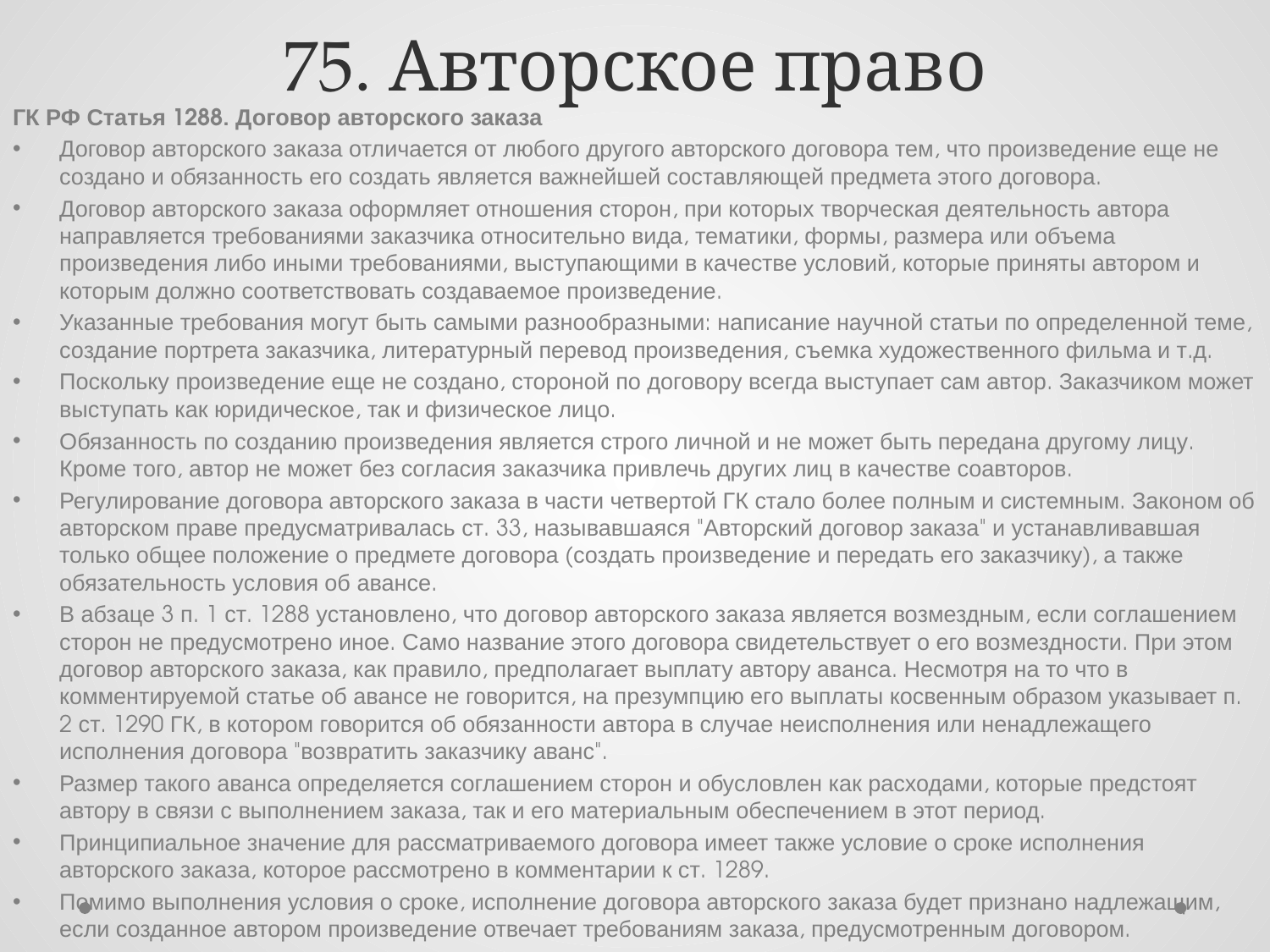

# 75. Авторское право
ГК РФ Статья 1288. Договор авторского заказа
Договор авторского заказа отличается от любого другого авторского договора тем, что произведение еще не создано и обязанность его создать является важнейшей составляющей предмета этого договора.
Договор авторского заказа оформляет отношения сторон, при которых творческая деятельность автора направляется требованиями заказчика относительно вида, тематики, формы, размера или объема произведения либо иными требованиями, выступающими в качестве условий, которые приняты автором и которым должно соответствовать создаваемое произведение.
Указанные требования могут быть самыми разнообразными: написание научной статьи по определенной теме, создание портрета заказчика, литературный перевод произведения, съемка художественного фильма и т.д.
Поскольку произведение еще не создано, стороной по договору всегда выступает сам автор. Заказчиком может выступать как юридическое, так и физическое лицо.
Обязанность по созданию произведения является строго личной и не может быть передана другому лицу. Кроме того, автор не может без согласия заказчика привлечь других лиц в качестве соавторов.
Регулирование договора авторского заказа в части четвертой ГК стало более полным и системным. Законом об авторском праве предусматривалась ст. 33, называвшаяся "Авторский договор заказа" и устанавливавшая только общее положение о предмете договора (создать произведение и передать его заказчику), а также обязательность условия об авансе.
В абзаце 3 п. 1 ст. 1288 установлено, что договор авторского заказа является возмездным, если соглашением сторон не предусмотрено иное. Само название этого договора свидетельствует о его возмездности. При этом договор авторского заказа, как правило, предполагает выплату автору аванса. Несмотря на то что в комментируемой статье об авансе не говорится, на презумпцию его выплаты косвенным образом указывает п. 2 ст. 1290 ГК, в котором говорится об обязанности автора в случае неисполнения или ненадлежащего исполнения договора "возвратить заказчику аванс".
Размер такого аванса определяется соглашением сторон и обусловлен как расходами, которые предстоят автору в связи с выполнением заказа, так и его материальным обеспечением в этот период.
Принципиальное значение для рассматриваемого договора имеет также условие о сроке исполнения авторского заказа, которое рассмотрено в комментарии к ст. 1289.
Помимо выполнения условия о сроке, исполнение договора авторского заказа будет признано надлежащим, если созданное автором произведение отвечает требованиям заказа, предусмотренным договором.